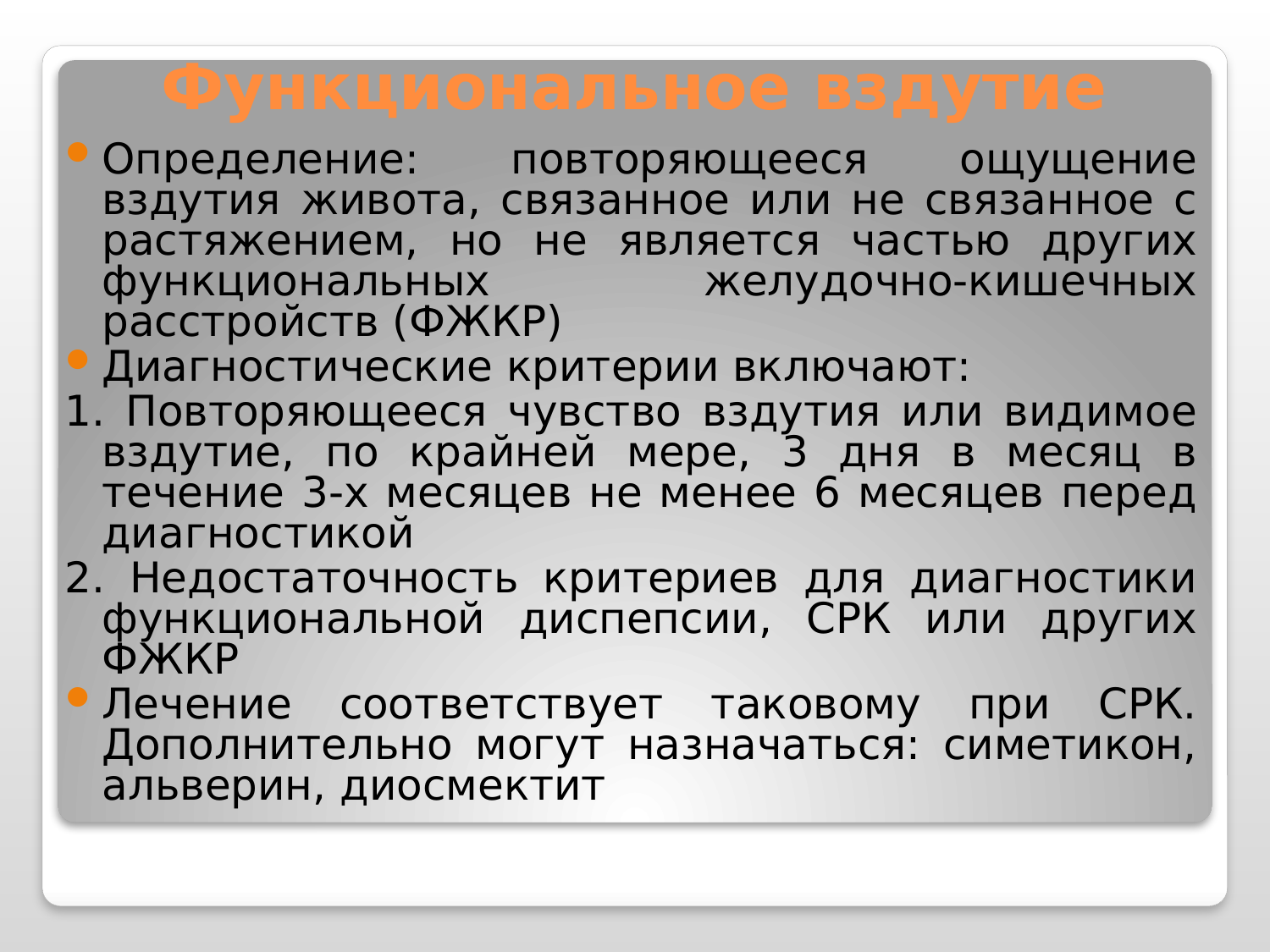

Функциональное вздутие
Определение: повторяющееся ощущение вздутия живота, связанное или не связанное с растяжением, но не является частью других функциональных желудочно-кишечных расстройств (ФЖКР)
Диагностические критерии включают:
1. Повторяющееся чувство вздутия или видимое вздутие, по крайней мере, 3 дня в месяц в течение 3-х месяцев не менее 6 месяцев перед диагностикой
2. Недостаточность критериев для диагностики функциональной диспепсии, СРК или других ФЖКР
Лечение соответствует таковому при СРК. Дополнительно могут назначаться: симетикон, альверин, диосмектит